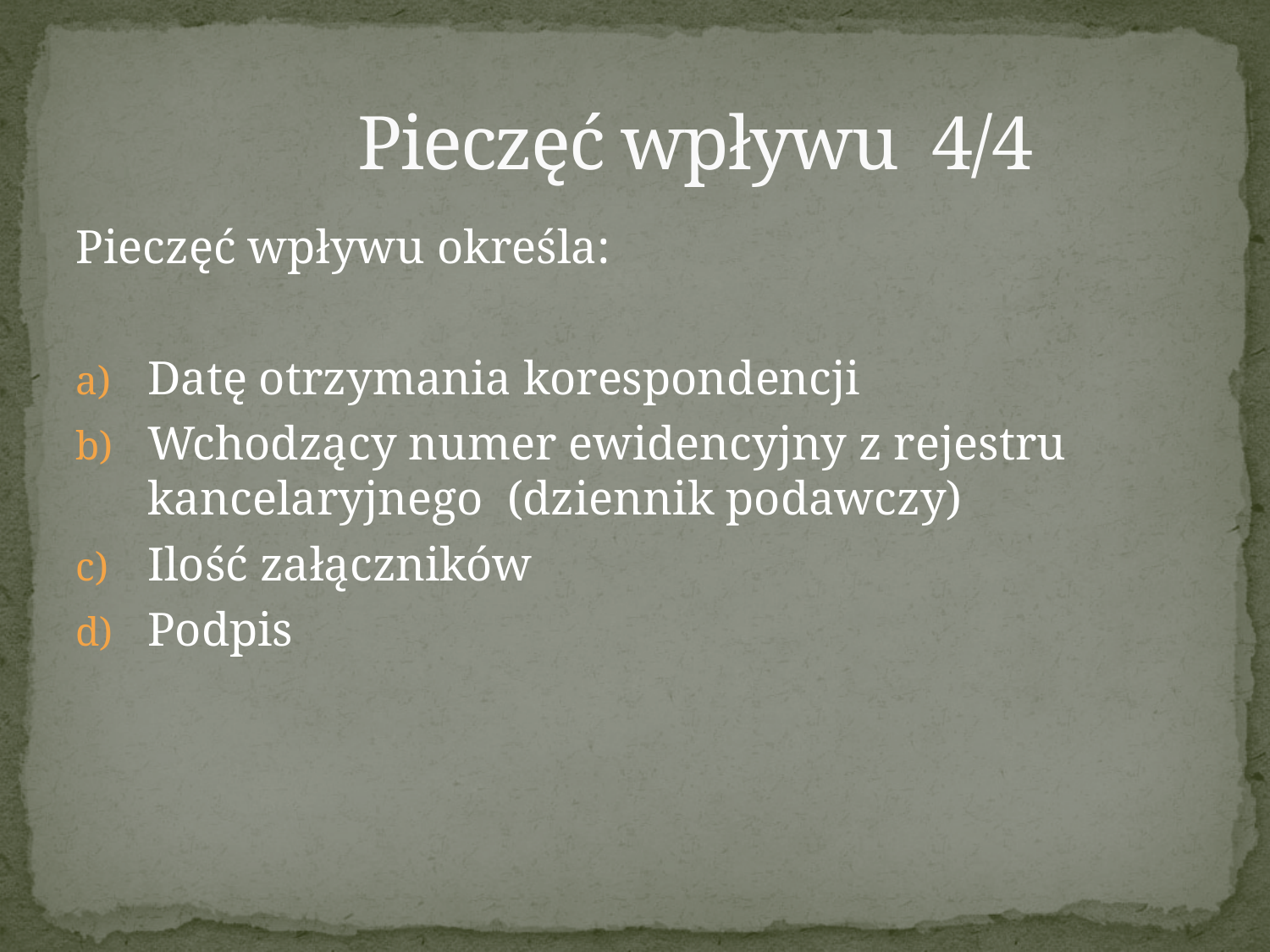

# Pieczęć wpływu  4/4
Pieczęć wpływu określa:

Datę otrzymania korespondencji
Wchodzący numer ewidencyjny z rejestru kancelaryjnego  (dziennik podawczy)
Ilość załączników
Podpis